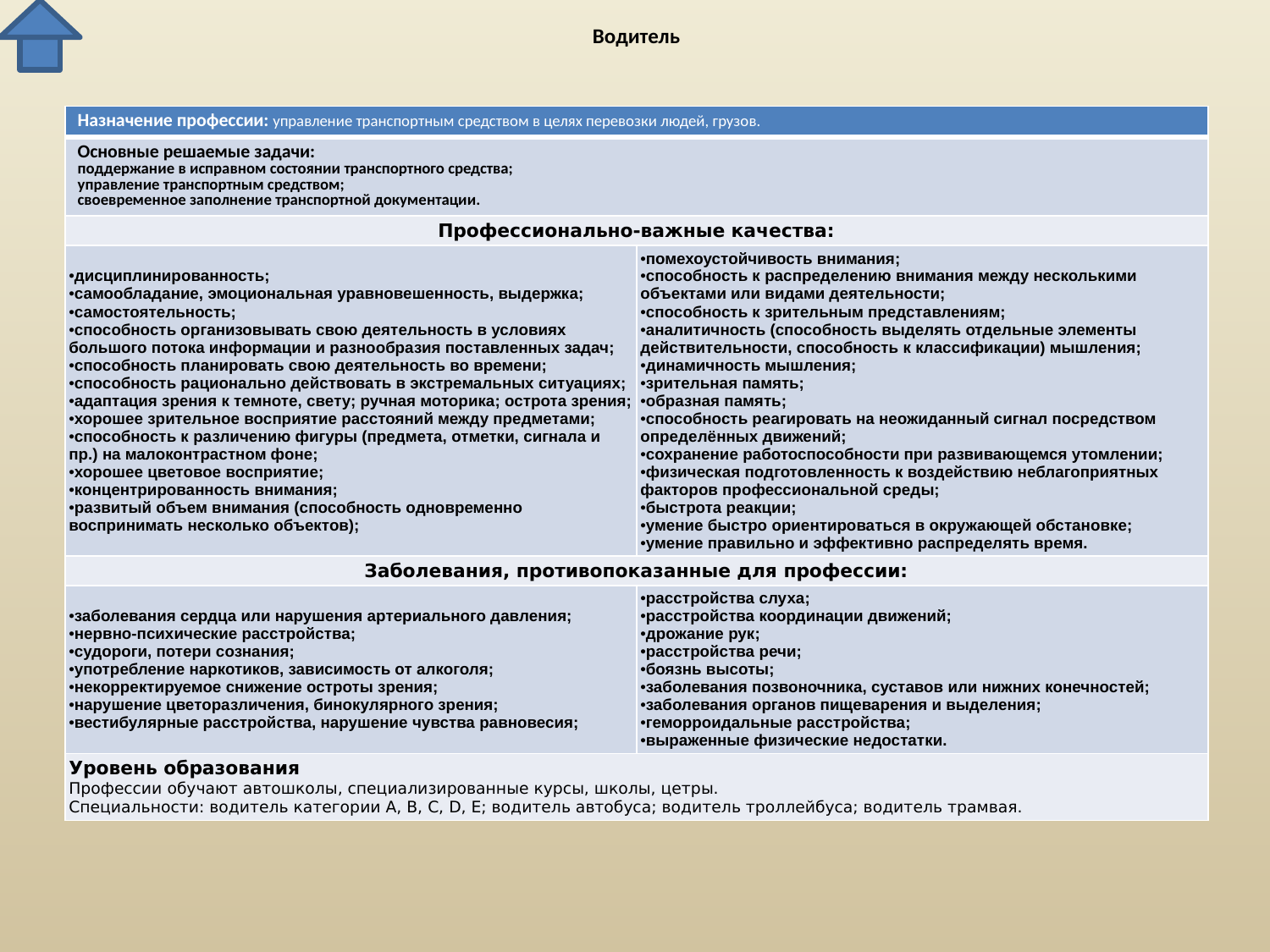

# Водитель
| Назначение профессии: управление транспортным средством в целях перевозки людей, грузов. |  |
| --- | --- |
| Основные решаемые задачи: поддержание в исправном состоянии транспортного средства; управление транспортным средством; своевременное заполнение транспортной документации. |  |
| Профессионально-важные качества: |  |
| дисциплинированность; самообладание, эмоциональная уравновешенность, выдержка; самостоятельность; способность организовывать свою деятельность в условиях большого потока информации и разнообразия поставленных задач; способность планировать свою деятельность во времени; способность рационально действовать в экстремальных ситуациях; адаптация зрения к темноте, свету; ручная моторика; острота зрения; хорошее зрительное восприятие расстояний между предметами; способность к различению фигуры (предмета, отметки, сигнала и пр.) на малоконтрастном фоне; хорошее цветовое восприятие; концентрированность внимания; развитый объем внимания (способность одновременно воспринимать несколько объектов); | помехоустойчивость внимания; способность к распределению внимания между несколькими объектами или видами деятельности; способность к зрительным представлениям; аналитичность (способность выделять отдельные элементы действительности, способность к классификации) мышления; динамичность мышления; зрительная память; образная память; способность реагировать на неожиданный сигнал посредством определённых движений; сохранение работоспособности при развивающемся утомлении; физическая подготовленность к воздействию неблагоприятных факторов профессиональной среды; быстрота реакции; умение быстро ориентироваться в окружающей обстановке; умение правильно и эффективно распределять время. |
| Заболевания, противопоказанные для профессии: |  |
| заболевания сердца или нарушения артериального давления; нервно-психические расстройства; судороги, потери сознания; употребление наркотиков, зависимость от алкоголя; некорректируемое снижение остроты зрения; нарушение цветоразличения, бинокулярного зрения; вестибулярные расстройства, нарушение чувства равновесия; | расстройства слуха; расстройства координации движений; дрожание рук; расстройства речи; боязнь высоты; заболевания позвоночника, суставов или нижних конечностей; заболевания органов пищеварения и выделения; геморроидальные расстройства; выраженные физические недостатки. |
| Уровень образования Профессии обучают автошколы, специализированные курсы, школы, цетры. Специальности: водитель категории А, В, С, D, E; водитель автобуса; водитель троллейбуса; водитель трамвая. |  |